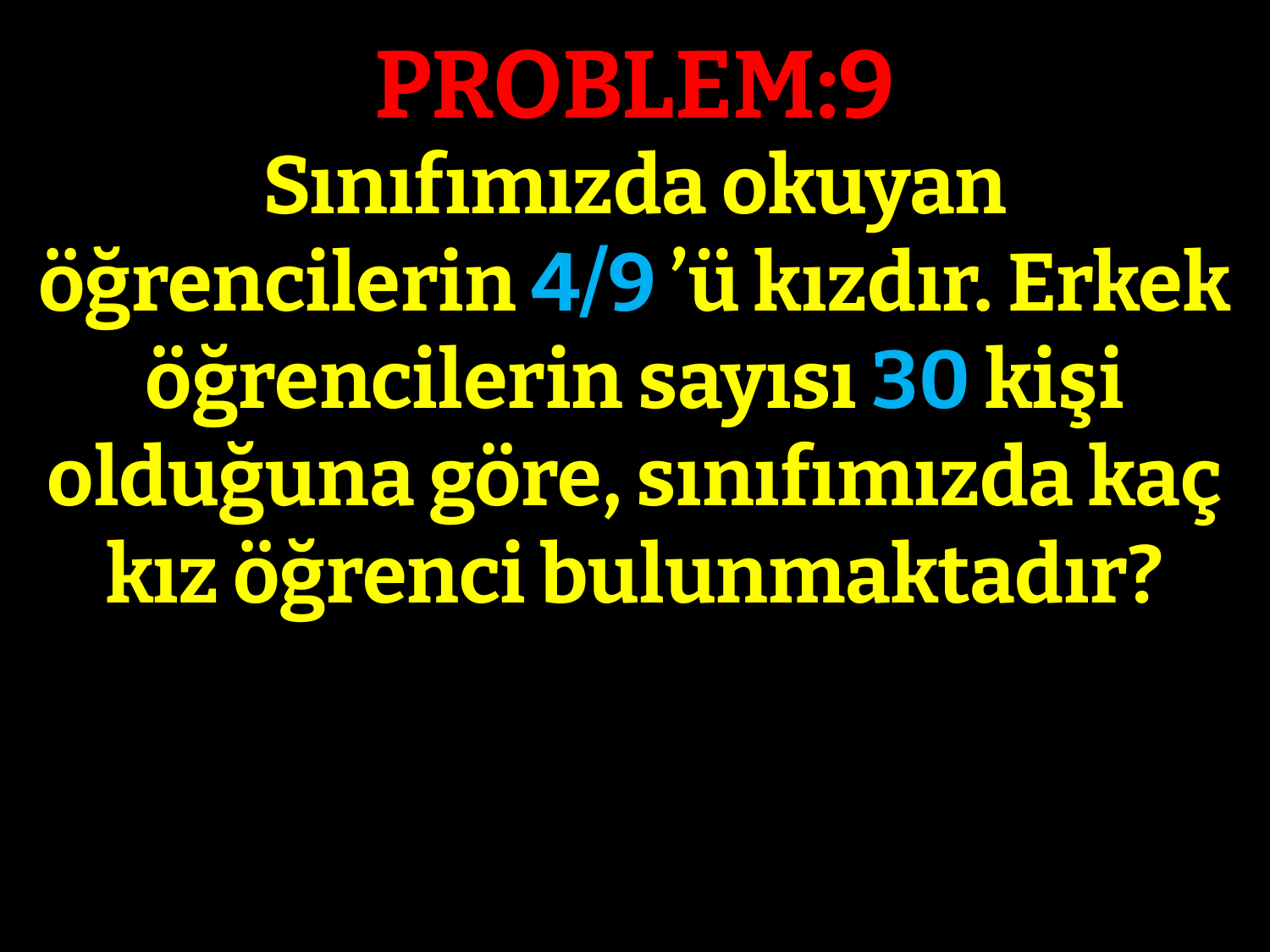

PROBLEM:9
Sınıfımızda okuyan öğrencilerin 4/9 ’ü kızdır. Erkek öğrencilerin sayısı 30 kişi olduğuna göre, sınıfımızda kaç kız öğrenci bulunmaktadır?
#